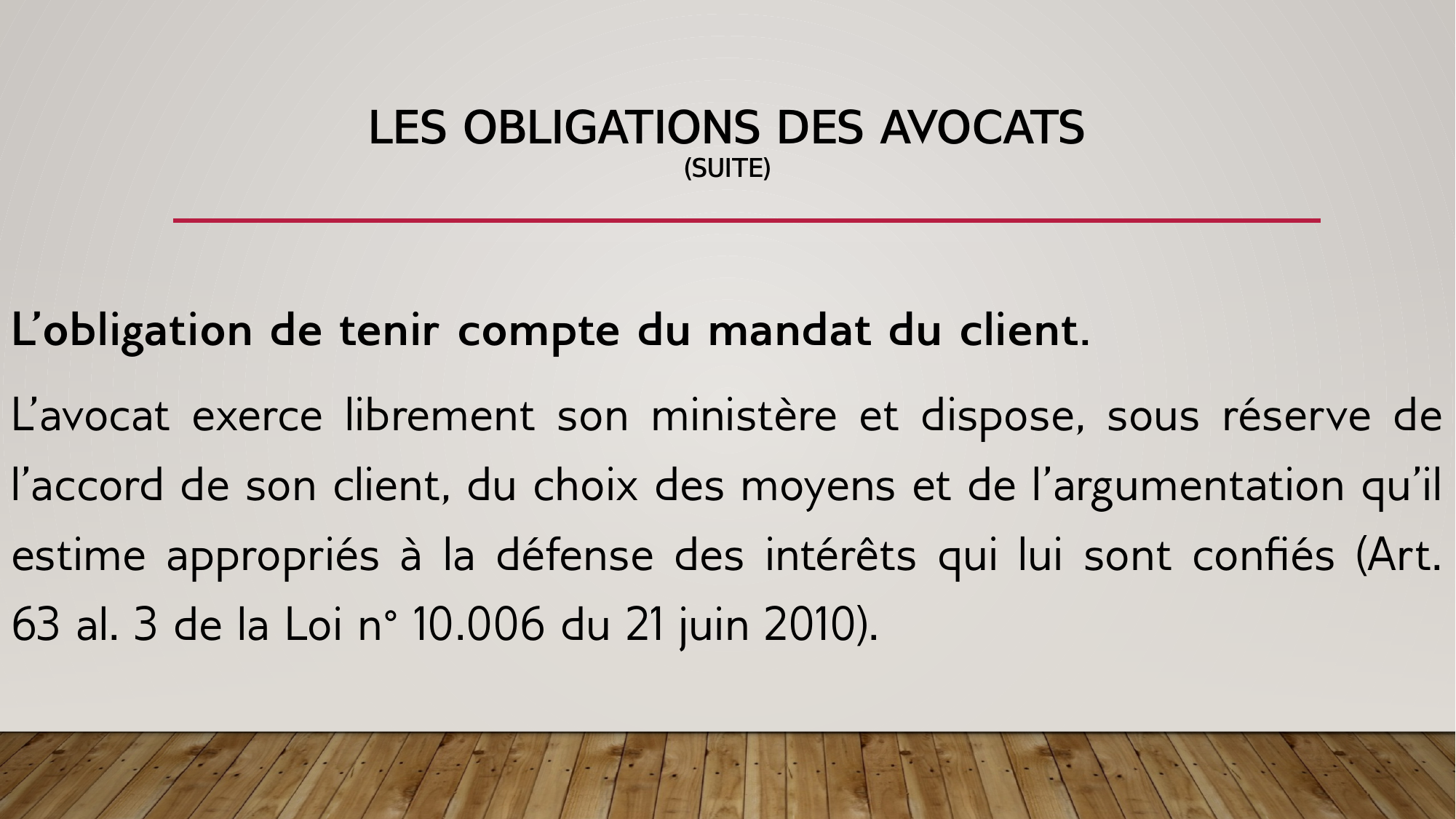

# Les obligations des avocats (SUITE)

L’obligation de tenir compte du mandat du client.
L’avocat exerce librement son ministère et dispose, sous réserve de l’accord de son client, du choix des moyens et de l’argumentation qu’il estime appropriés à la défense des intérêts qui lui sont confiés (Art. 63 al. 3 de la Loi n° 10.006 du 21 juin 2010).